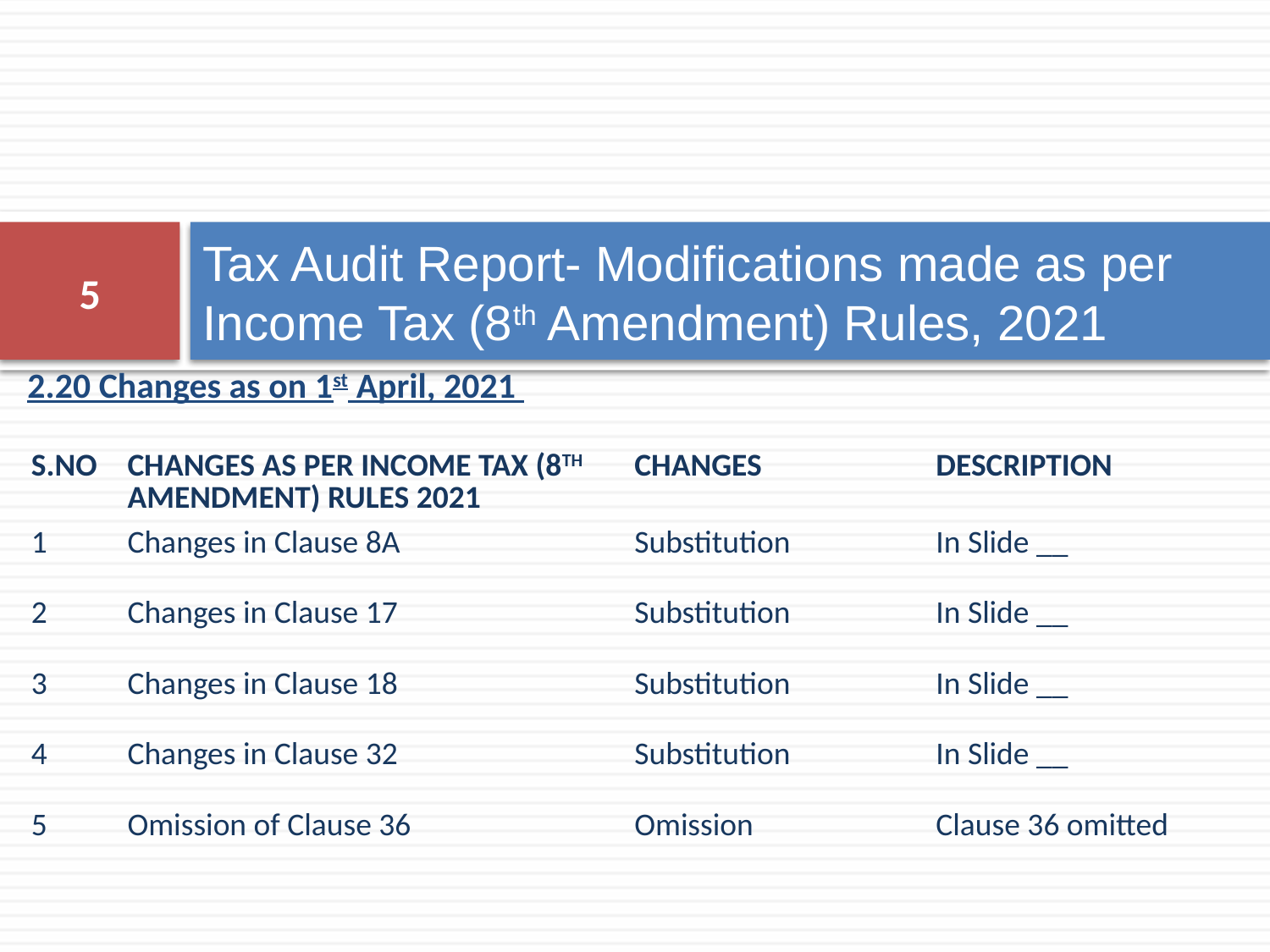

# Tax Audit Report- Modifications made as per Income Tax (8th Amendment) Rules, 2021
5
2.20 Changes as on 1st April, 2021

| S.NO | CHANGES AS PER INCOME TAX (8TH AMENDMENT) RULES 2021 | CHANGES | DESCRIPTION |
| --- | --- | --- | --- |
| 1 | Changes in Clause 8A | Substitution | In Slide \_\_ |
| 2 | Changes in Clause 17 | Substitution | In Slide \_\_ |
| 3 | Changes in Clause 18 | Substitution | In Slide \_\_ |
| 4 | Changes in Clause 32 | Substitution | In Slide \_\_ |
| 5 | Omission of Clause 36 | Omission | Clause 36 omitted |